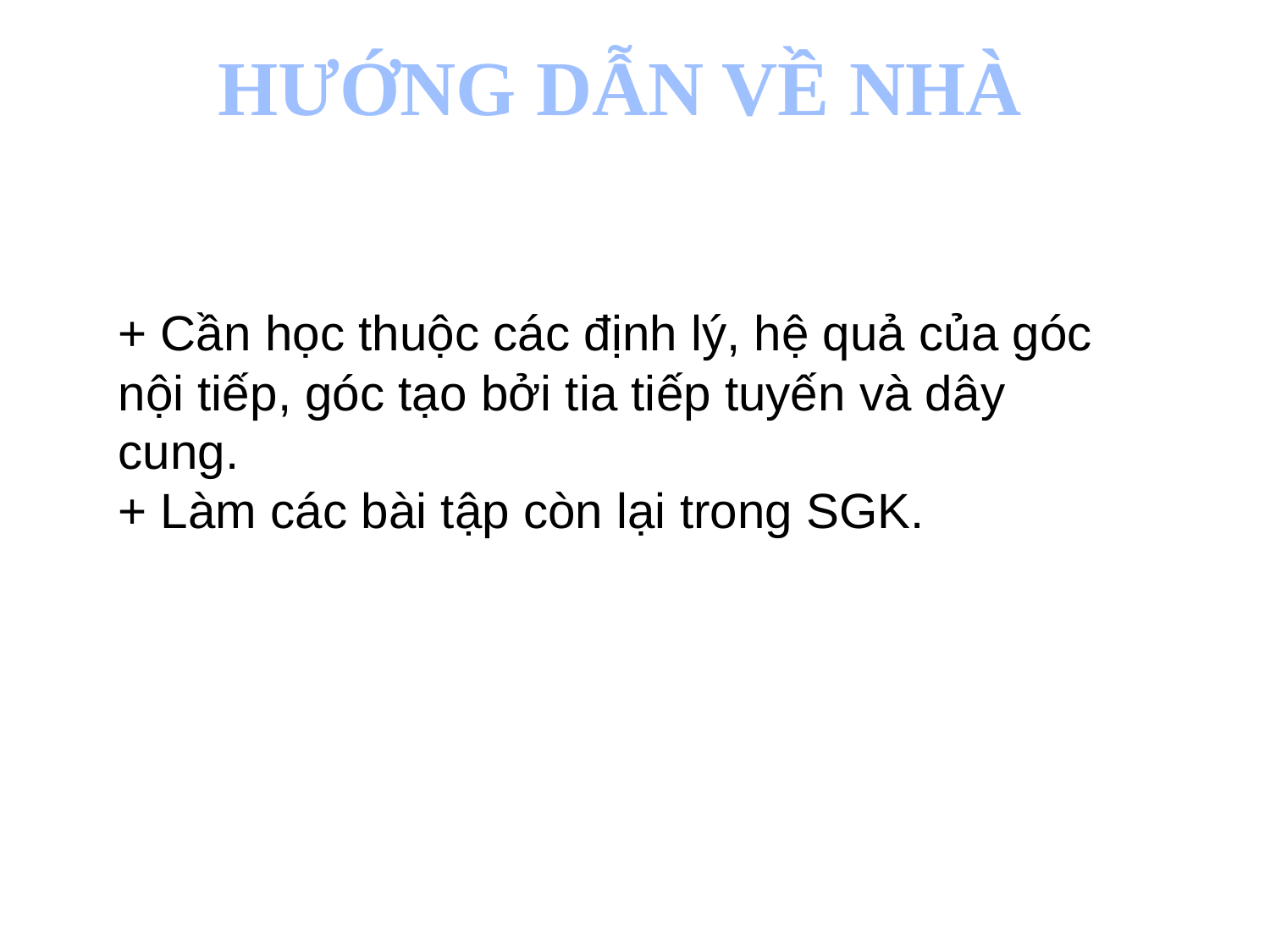

HƯỚNG DẪN VỀ NHÀ
+ Cần học thuộc các định lý, hệ quả của góc nội tiếp, góc tạo bởi tia tiếp tuyến và dây cung.
+ Làm các bài tập còn lại trong SGK.